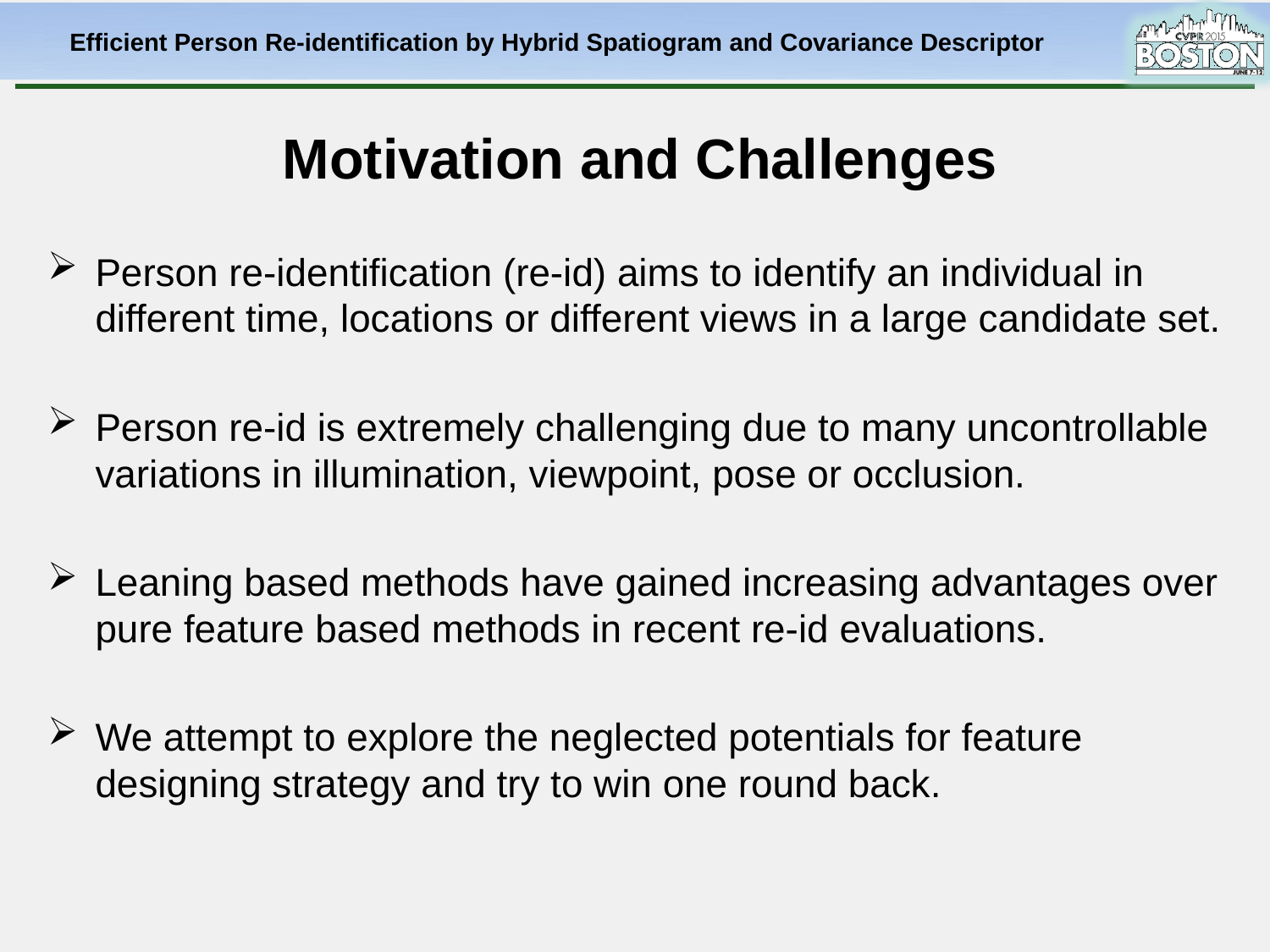

# Efficient Person Re-identification by Hybrid Spatiogram and Covariance Descriptor
Motivation and Challenges

Person re-identification (re-id) aims to identify an individual in different time, locations or different views in a large candidate set.

Person re-id is extremely challenging due to many uncontrollable variations in illumination, viewpoint, pose or occlusion.

Leaning based methods have gained increasing advantages over pure feature based methods in recent re-id evaluations.

We attempt to explore the neglected potentials for feature designing strategy and try to win one round back.